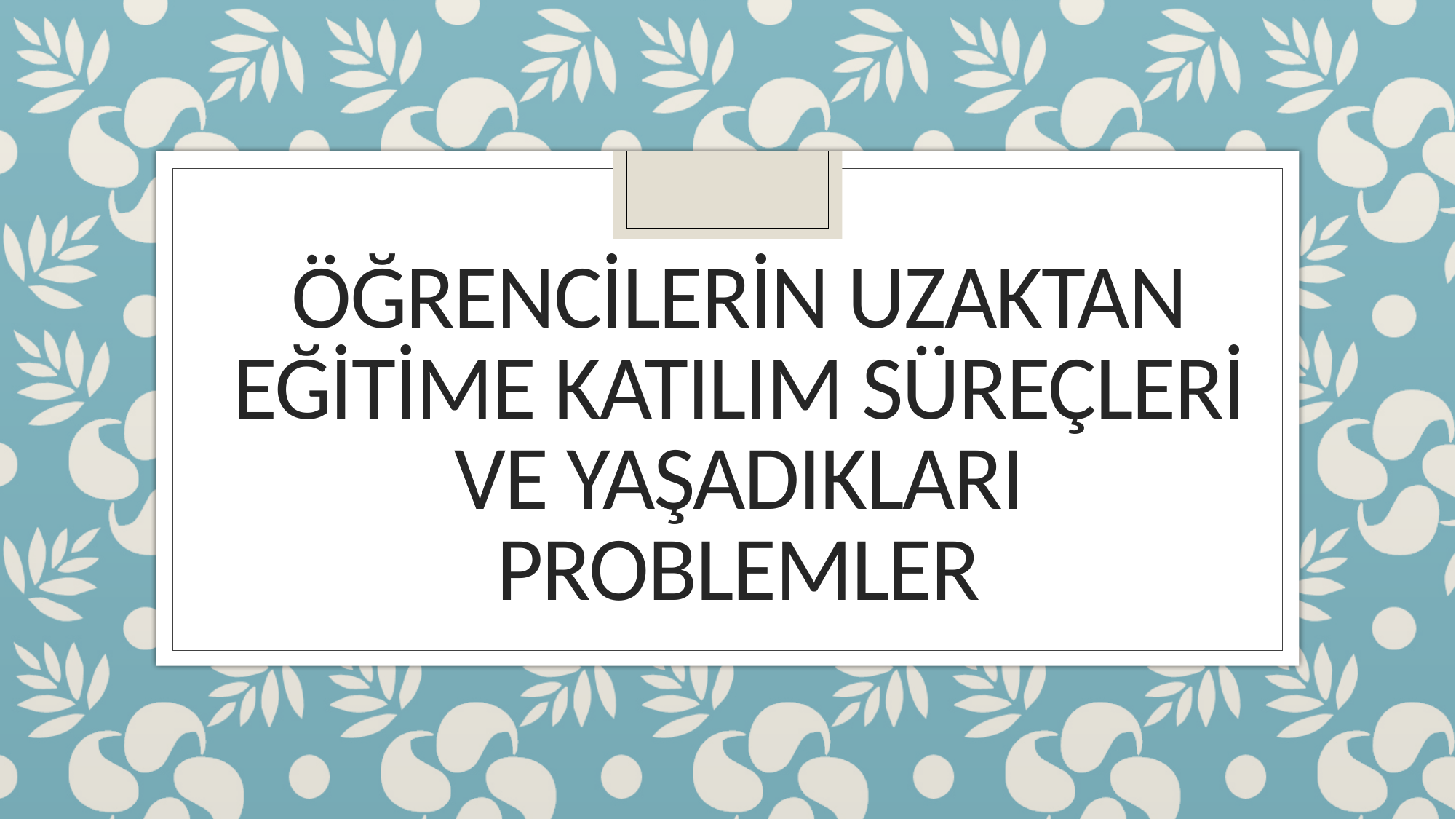

# Öğrencilerin uzaktan eğitime katılım süreçleri ve yaşadıkları problemler